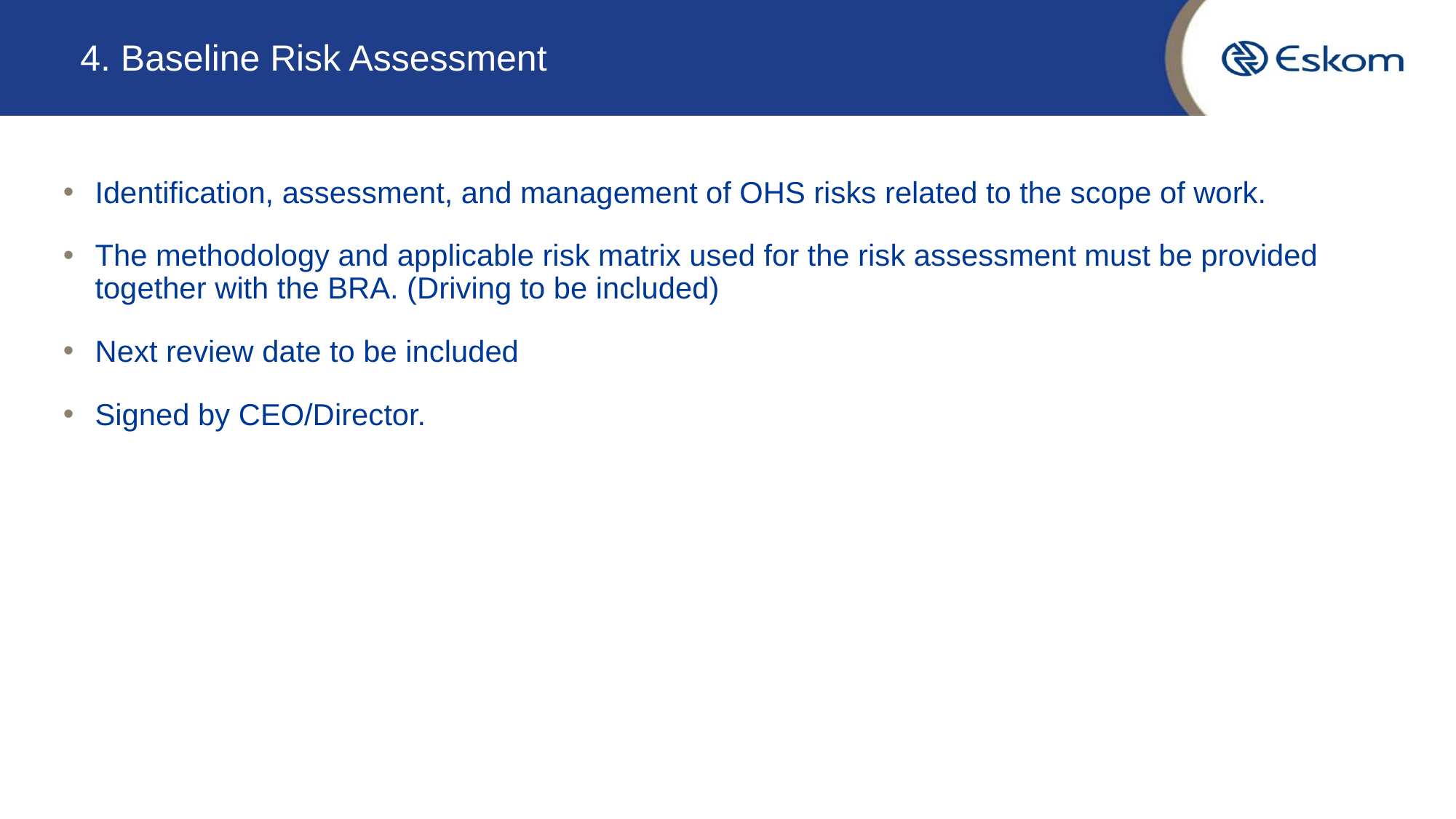

# 4. Baseline Risk Assessment
Identification, assessment, and management of OHS risks related to the scope of work.
The methodology and applicable risk matrix used for the risk assessment must be provided together with the BRA. (Driving to be included)
Next review date to be included
Signed by CEO/Director.